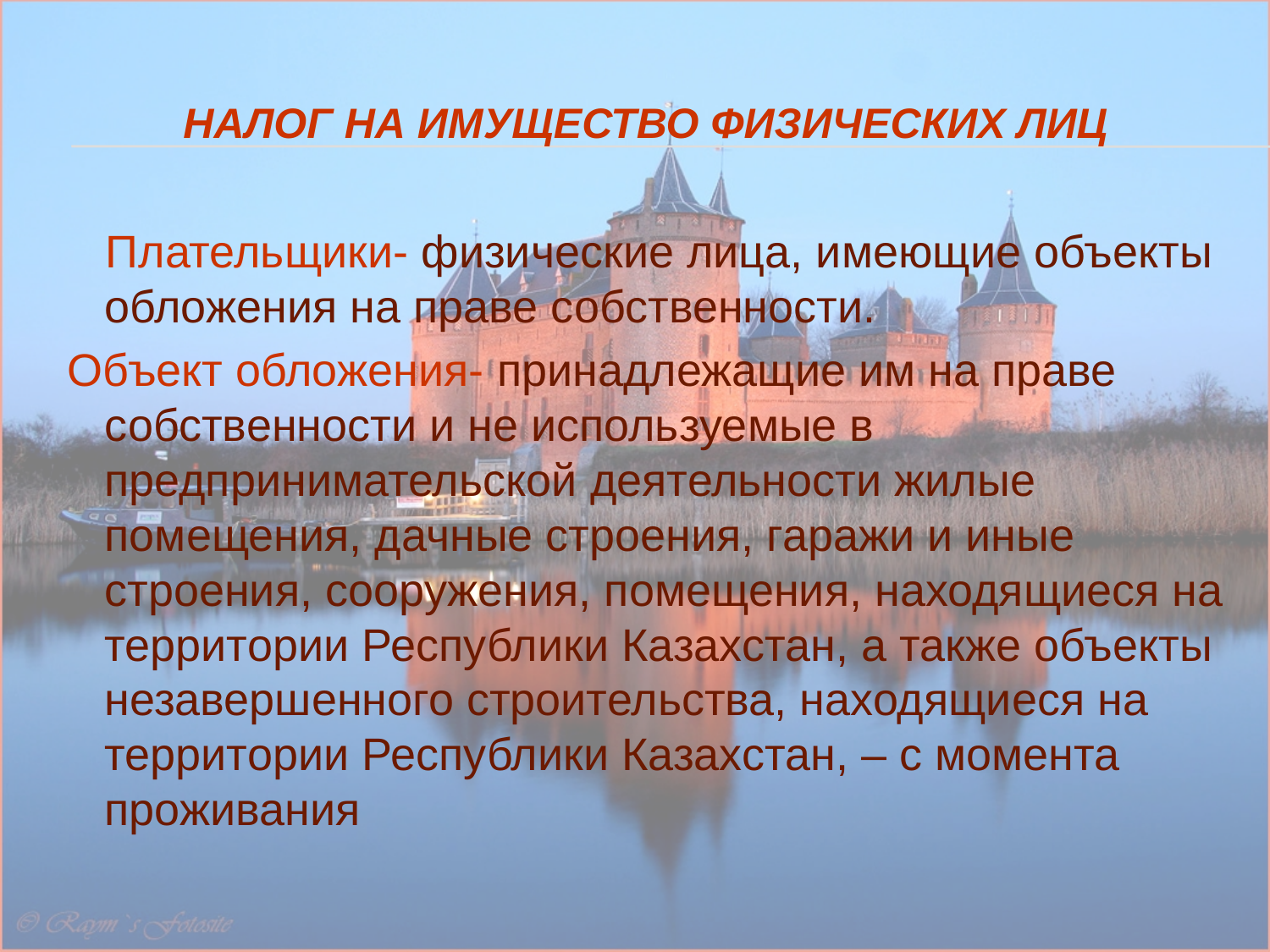

# Налог на имущество физических лиц
    Плательщики- физические лица, имеющие объекты обложения на праве собственности.
 Объект обложения- принадлежащие им на праве собственности и не используемые в предпринимательской деятельности жилые помещения, дачные строения, гаражи и иные строения, сооружения, помещения, находящиеся на территории Республики Казахстан, а также объекты незавершенного строительства, находящиеся на территории Республики Казахстан, – с момента проживания